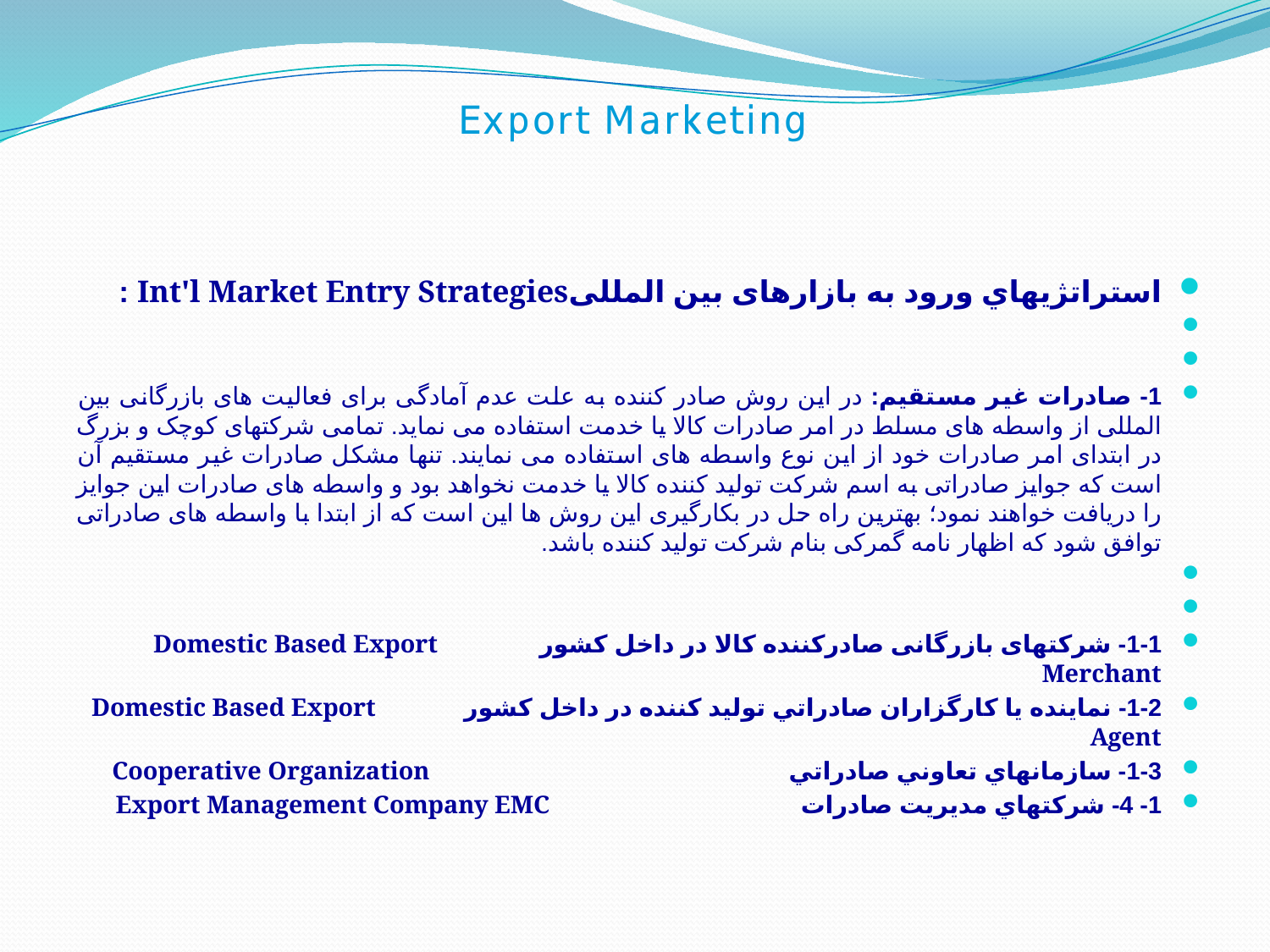

Export Marketing
استراتژيهاي ورود به بازارهای بین المللیInt'l Market Entry Strategies :

1- صادرات غير مستقيم: در این روش صادر کننده به علت عدم آمادگی برای فعالیت های بازرگانی بین المللی از واسطه های مسلط در امر صادرات کالا یا خدمت استفاده می نماید. تمامی شرکتهای کوچک و بزرگ در ابتدای امر صادرات خود از این نوع واسطه های استفاده می نمایند. تنها مشکل صادرات غیر مستقیم آن است که جوایز صادراتی به اسم شرکت تولید کننده کالا یا خدمت نخواهد بود و واسطه های صادرات این جوایز را دریافت خواهند نمود؛ بهترین راه حل در بکارگیری این روش ها این است که از ابتدا با واسطه های صادراتی توافق شود که اظهار نامه گمرکی بنام شرکت تولید کننده باشد.

1-1- شرکتهای بازرگانی صادركننده كالا در داخل كشور               Domestic Based Export Merchant
1-2- نماينده یا کارگزاران صادراتي تولید کننده در داخل كشور             Domestic Based Export Agent
1-3- سازمانهاي تعاوني صادراتي                                                     Cooperative Organization
1- 4- شركتهاي مديريت صادرات                                     Export Management Company EMC